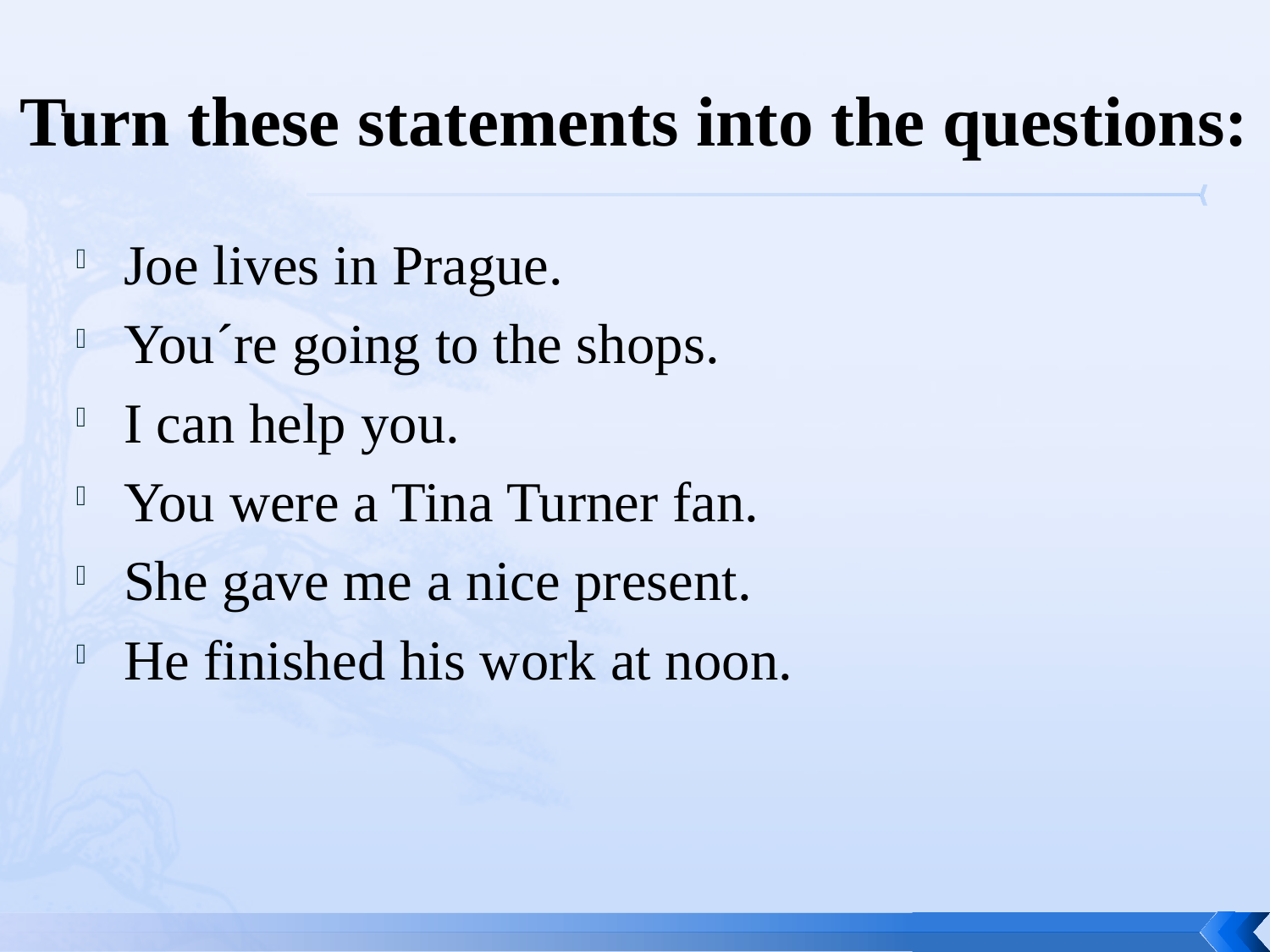

# Turn these statements into the questions:
Joe lives in Prague.
You´re going to the shops.
I can help you.
You were a Tina Turner fan.
She gave me a nice present.
He finished his work at noon.